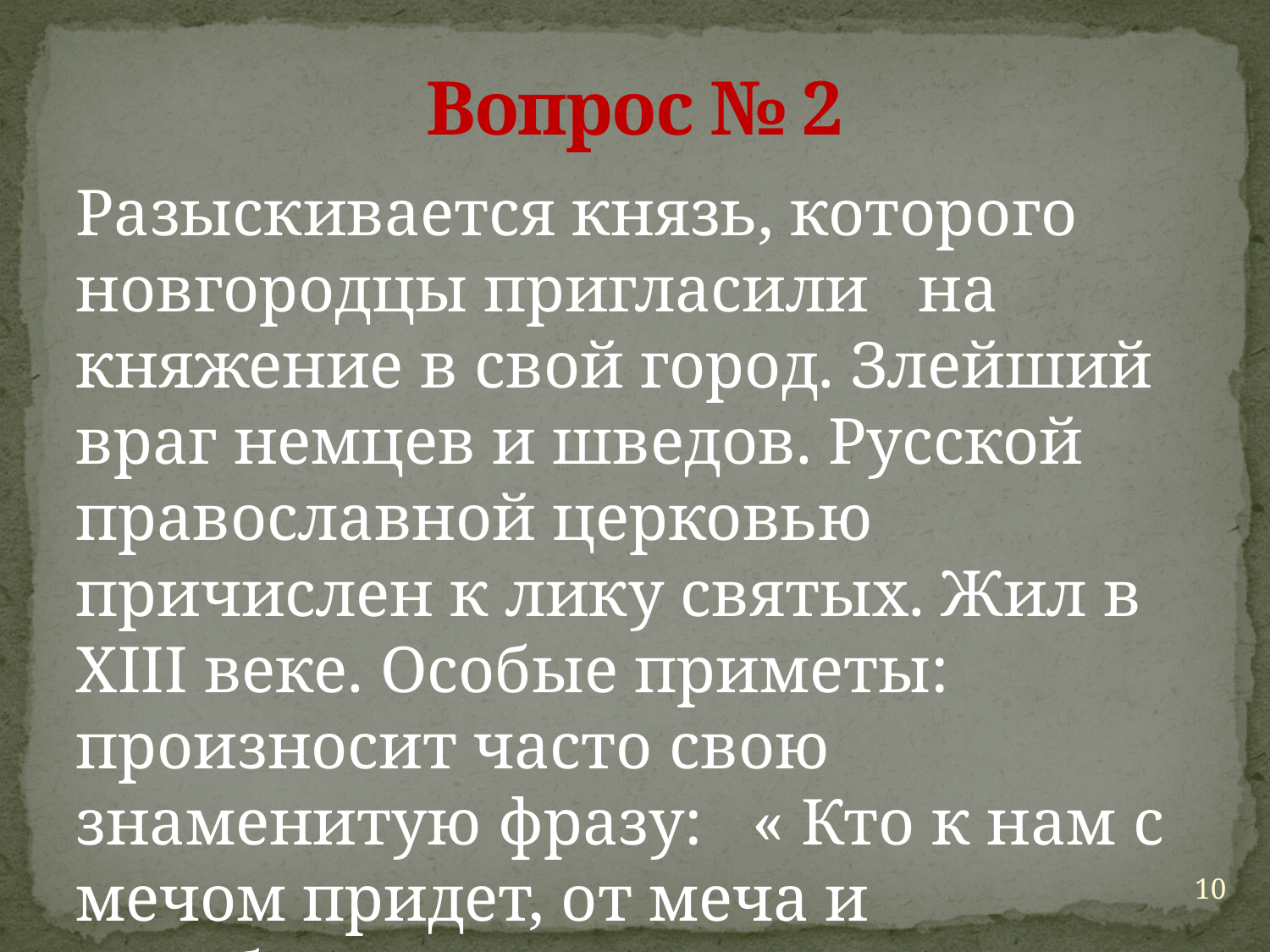

# Вопрос № 2
Разыскивается князь, которого  новгородцы пригласили   на княжение в свой город. Злейший враг немцев и шведов. Русской православной церковью причислен к лику святых. Жил в XIII веке. Особые приметы:  произносит часто свою знаменитую фразу:   « Кто к нам с мечом придет, от меча и погибнет»
10